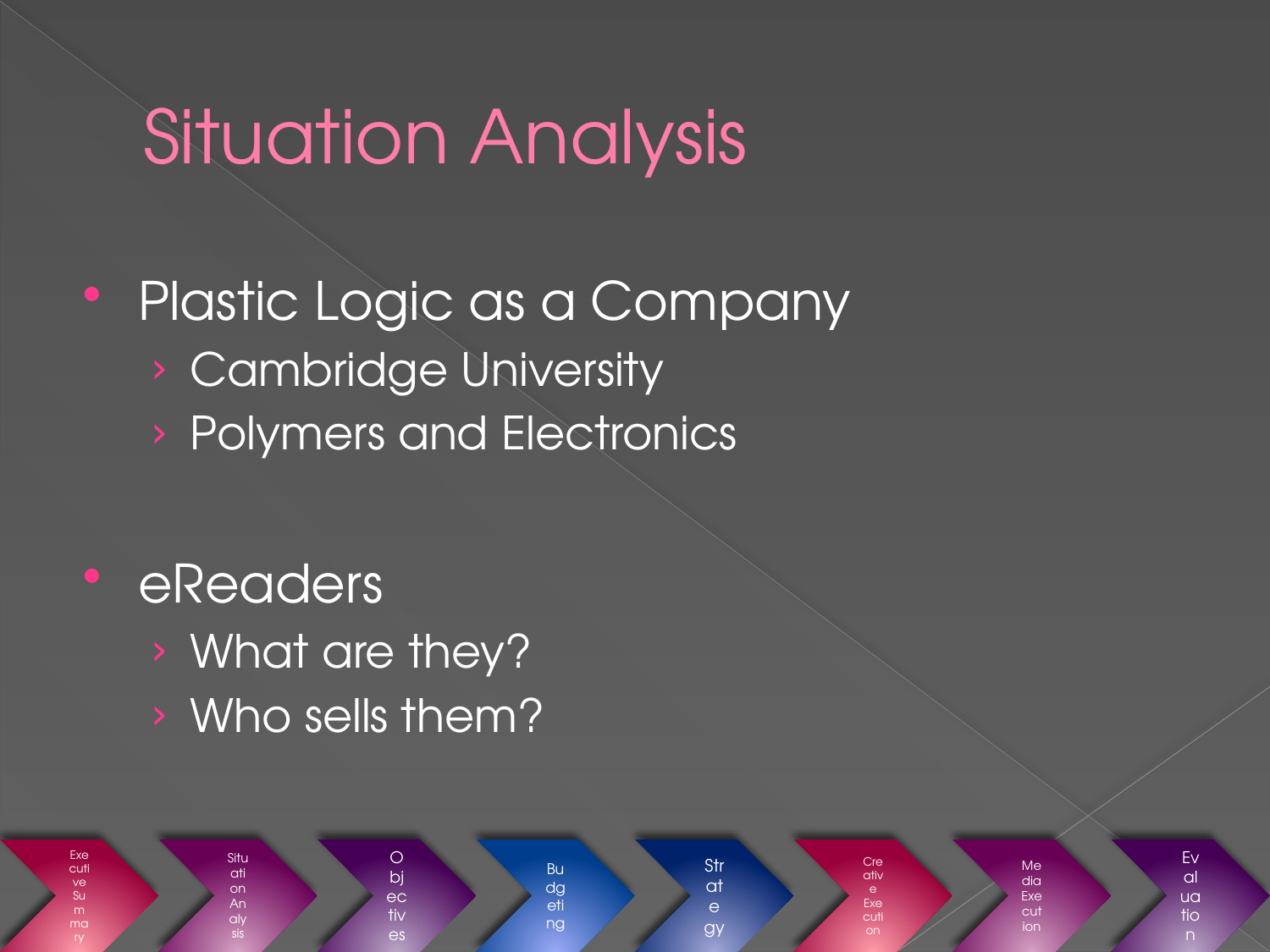

# Situation Analysis
Plastic Logic as a Company
Cambridge University
Polymers and Electronics

eReaders
What are they?
Who sells them?

Executive Summary
Situation Analysis
Objectives
Budgeting
Strategy
Creative Execution
Media Execution
Evaluation

Situation Analysis